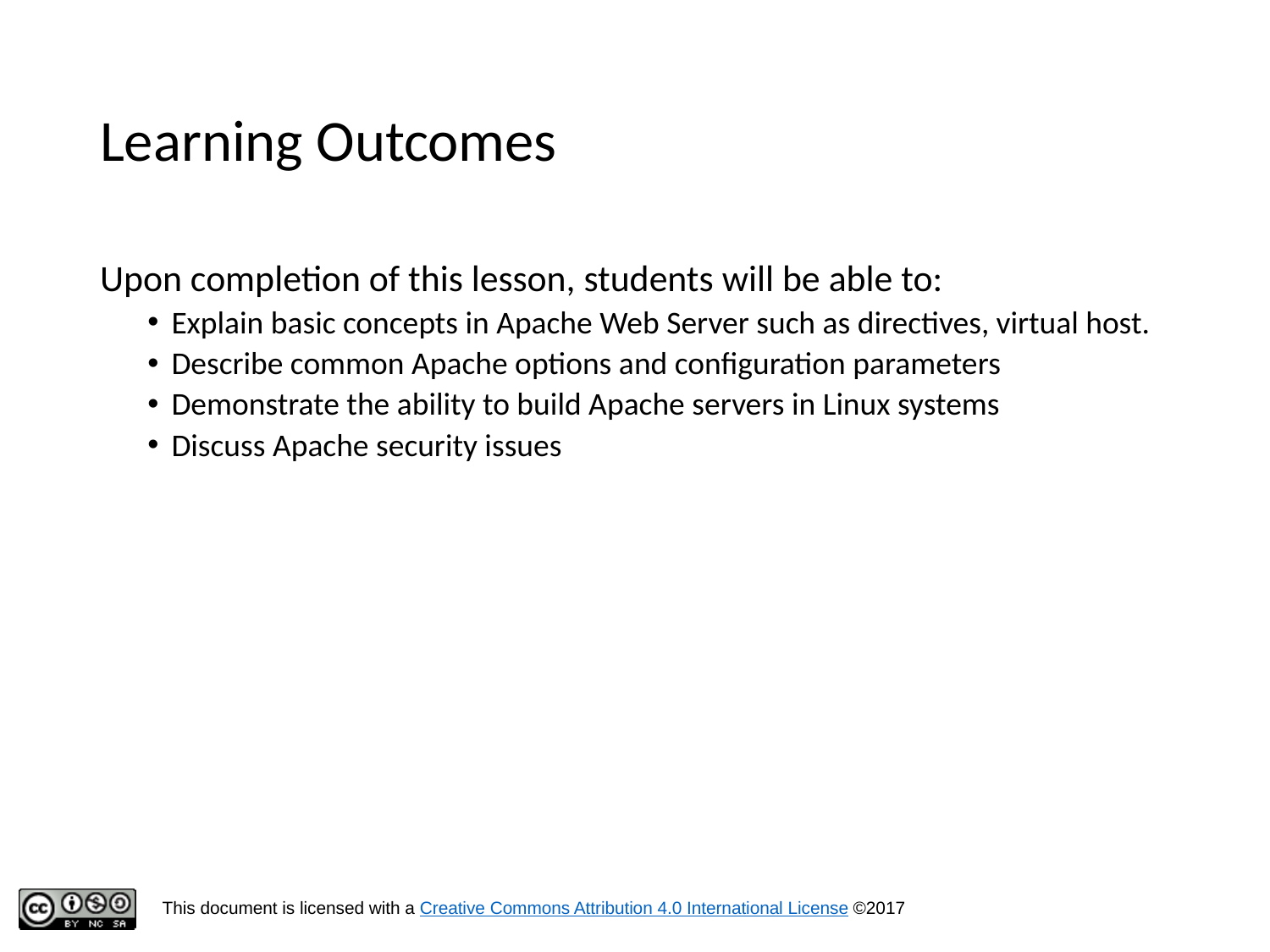

# Learning Outcomes
Upon completion of this lesson, students will be able to:
Explain basic concepts in Apache Web Server such as directives, virtual host.
Describe common Apache options and configuration parameters
Demonstrate the ability to build Apache servers in Linux systems
Discuss Apache security issues